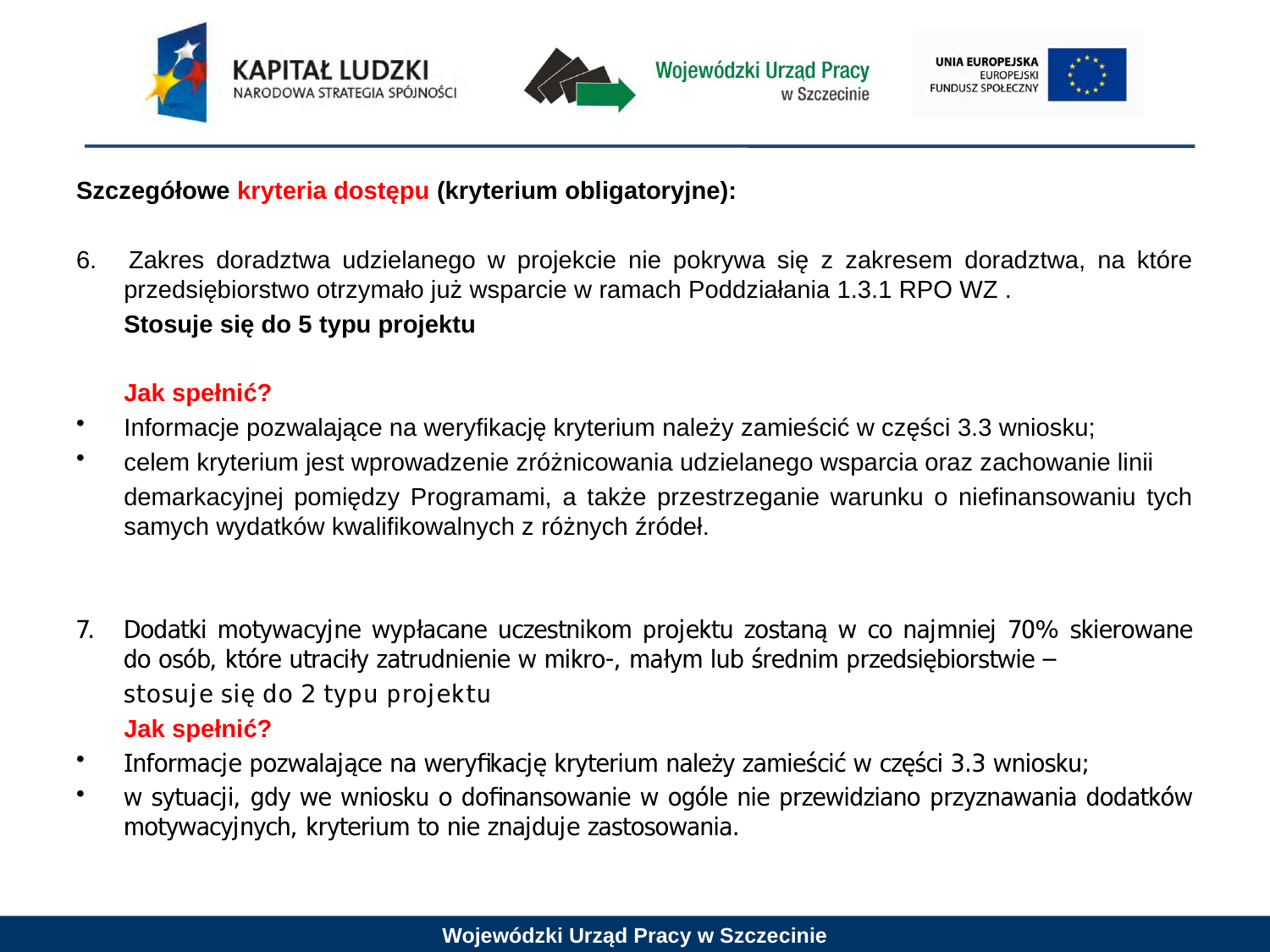

Szczegółowe kryteria dostępu (kryterium obligatoryjne):

6. 	Zakres doradztwa udzielanego w projekcie nie pokrywa się z zakresem doradztwa, na które przedsiębiorstwo otrzymało już wsparcie w ramach Poddziałania 1.3.1 RPO WZ .
	Stosuje się do 5 typu projektu

	Jak spełnić?
Informacje pozwalające na weryfikację kryterium należy zamieścić w części 3.3 wniosku;
celem kryterium jest wprowadzenie zróżnicowania udzielanego wsparcia oraz zachowanie linii
	demarkacyjnej pomiędzy Programami, a także przestrzeganie warunku o niefinansowaniu tych samych wydatków kwalifikowalnych z różnych źródeł.

Dodatki motywacyjne wypłacane uczestnikom projektu zostaną w co najmniej 70% skierowane do osób, które utraciły zatrudnienie w mikro-, małym lub średnim przedsiębiorstwie –
	stosuje się do 2 typu projektu
	Jak spełnić?
Informacje pozwalające na weryfikację kryterium należy zamieścić w części 3.3 wniosku;
w sytuacji, gdy we wniosku o dofinansowanie w ogóle nie przewidziano przyznawania dodatków motywacyjnych, kryterium to nie znajduje zastosowania.